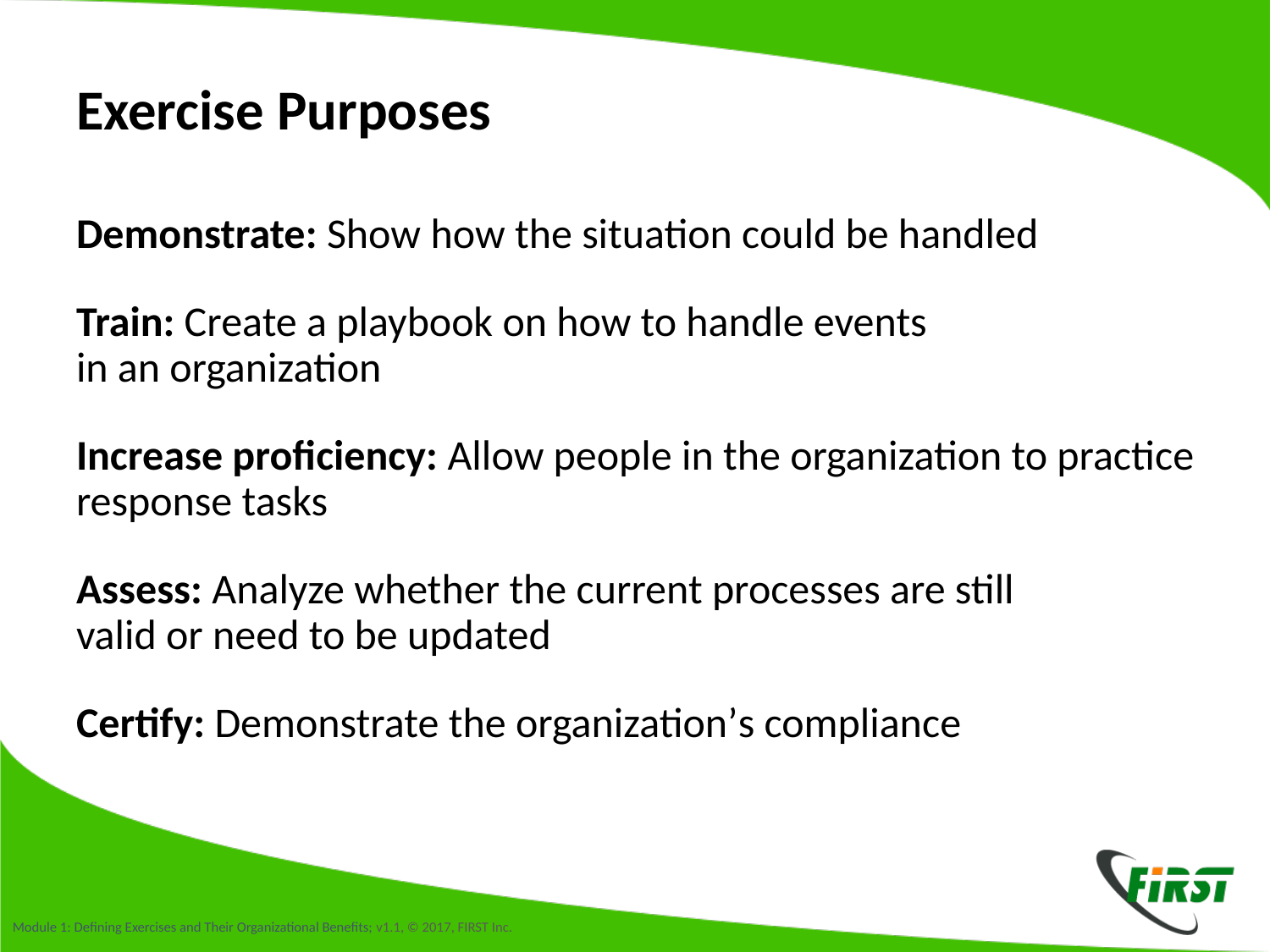

# Exercise Purposes
Demonstrate: Show how the situation could be handled
Train: Create a playbook on how to handle events
in an organization
Increase proficiency: Allow people in the organization to practice response tasks
Assess: Analyze whether the current processes are still
valid or need to be updated
Certify: Demonstrate the organization’s compliance